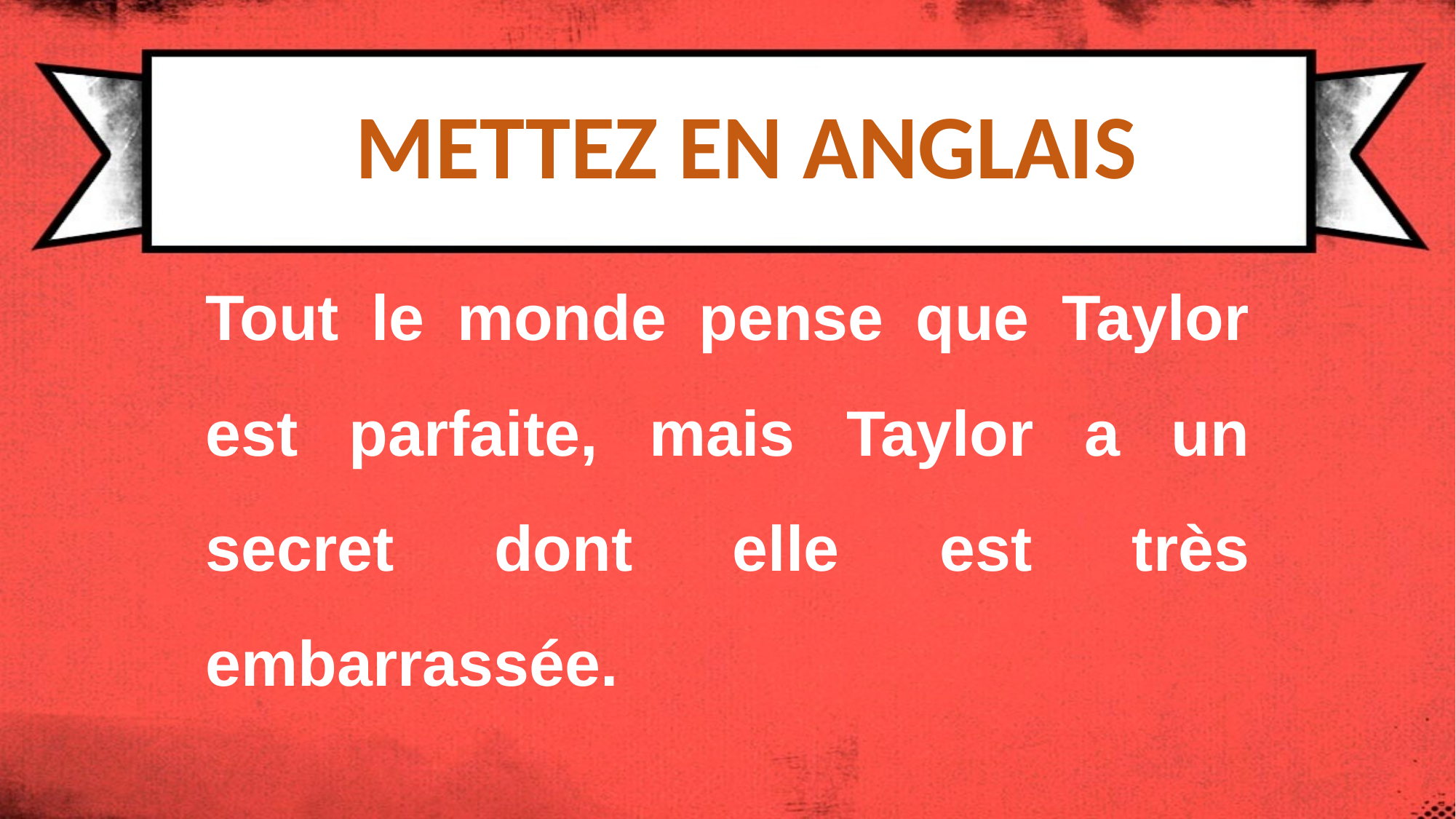

METTEZ EN ANGLAIS
Tout le monde pense que Taylor est parfaite, mais Taylor a un secret dont elle est très embarrassée.